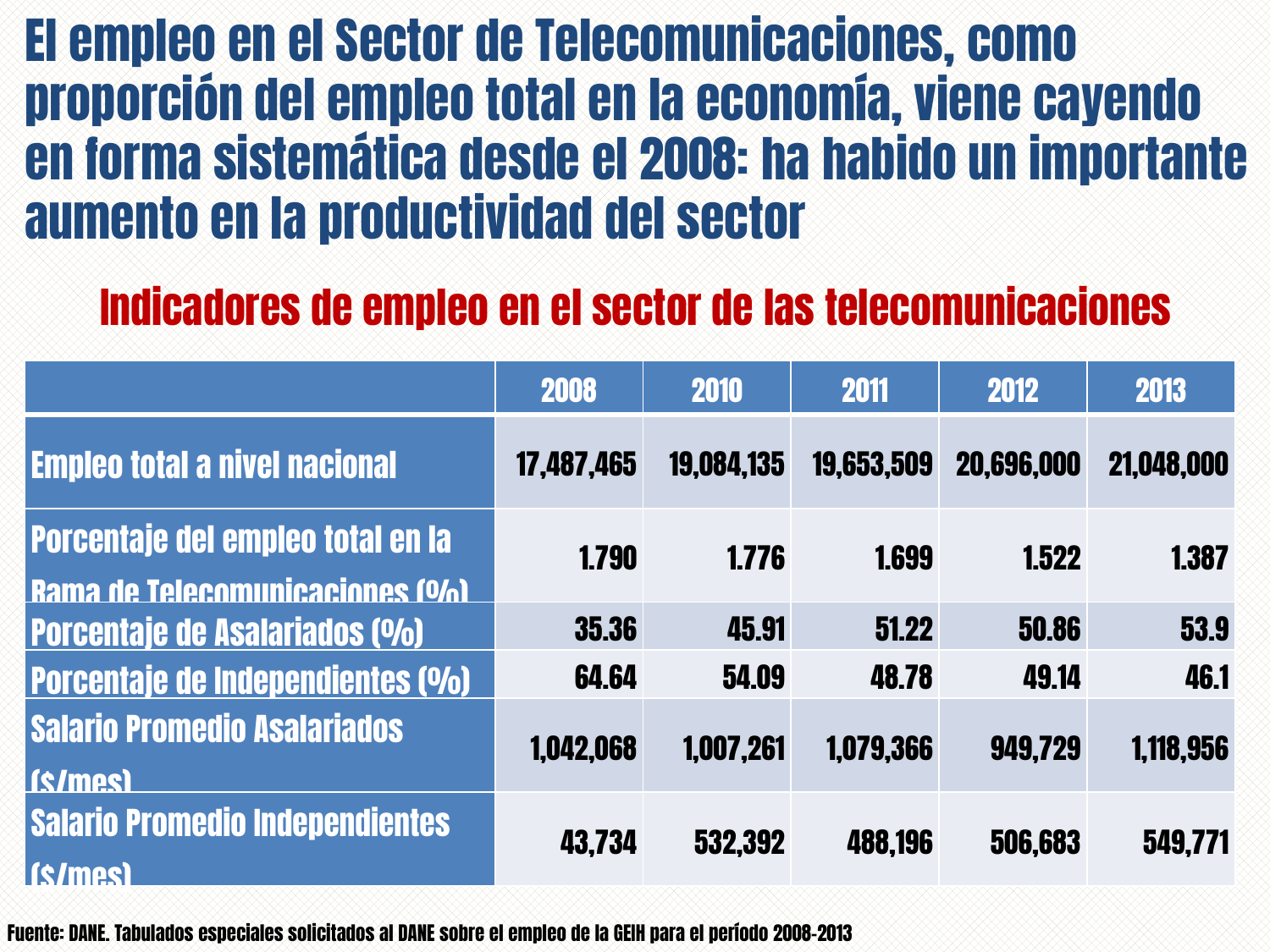

El empleo en el Sector de Telecomunicaciones, como proporción del empleo total en la economía, viene cayendo en forma sistemática desde el 2008: ha habido un importante aumento en la productividad del sector
Indicadores de empleo en el sector de las telecomunicaciones
|  | 2008 | 2010 | 2011 | 2012 | 2013 |
| --- | --- | --- | --- | --- | --- |
| Empleo total a nivel nacional | 17,487,465 | 19,084,135 | 19,653,509 | 20,696,000 | 21,048,000 |
| Porcentaje del empleo total en la Rama de Telecomunicaciones (%) | 1.790 | 1.776 | 1.699 | 1.522 | 1.387 |
| Porcentaje de Asalariados (%) | 35.36 | 45.91 | 51.22 | 50.86 | 53.9 |
| Porcentaje de Independientes (%) | 64.64 | 54.09 | 48.78 | 49.14 | 46.1 |
| Salario Promedio Asalariados ($/mes) | 1,042,068 | 1,007,261 | 1,079,366 | 949,729 | 1,118,956 |
| Salario Promedio Independientes ($/mes) | 43,734 | 532,392 | 488,196 | 506,683 | 549,771 |
Fuente: DANE. Tabulados especiales solicitados al DANE sobre el empleo de la GEIH para el período 2008-2013